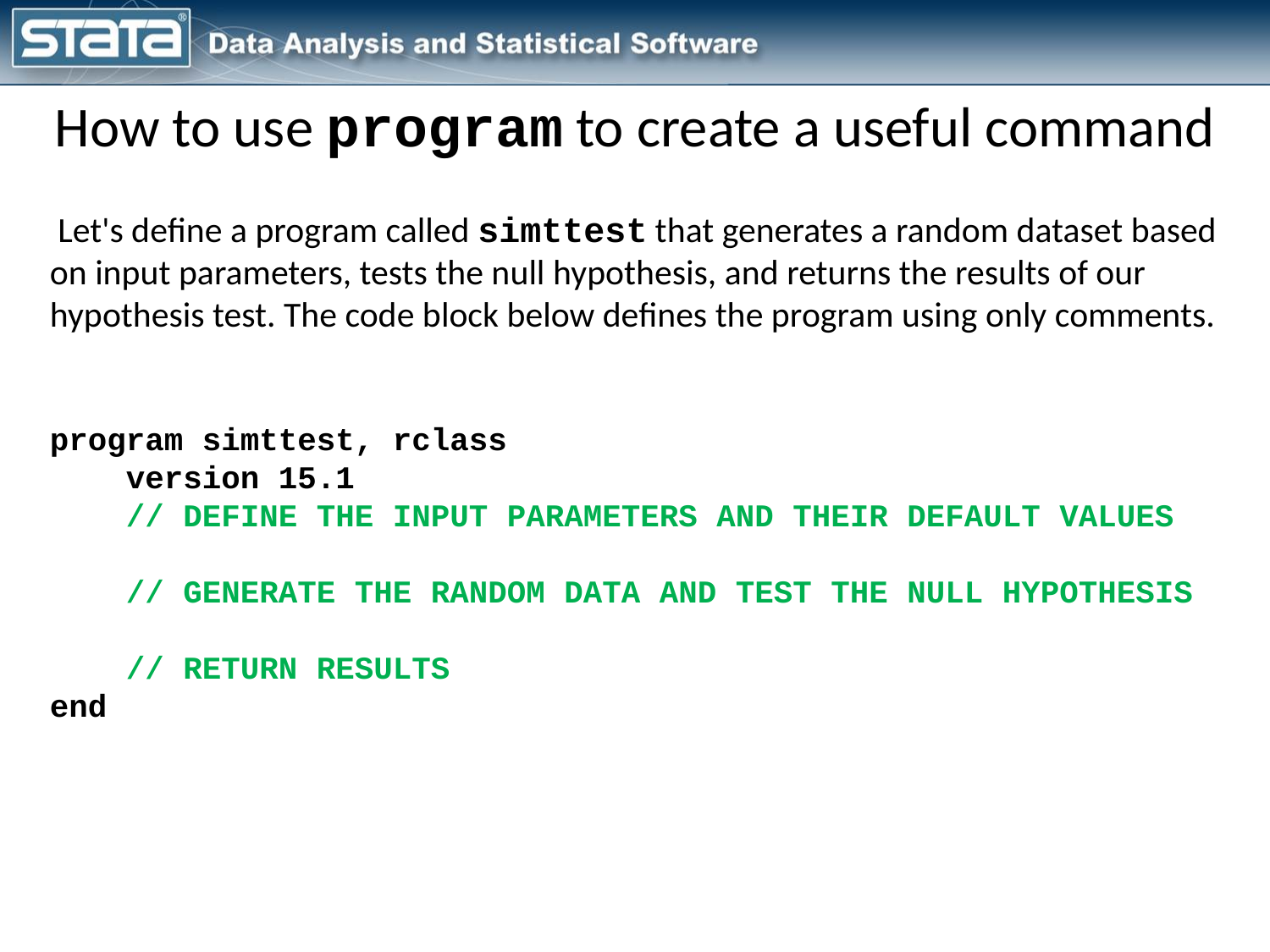

How to use program to create a useful command
 Let's define a program called simttest that generates a random dataset based on input parameters, tests the null hypothesis, and returns the results of our hypothesis test. The code block below defines the program using only comments.

program simttest, rclass
    version 15.1
    // DEFINE THE INPUT PARAMETERS AND THEIR DEFAULT VALUES

    // GENERATE THE RANDOM DATA AND TEST THE NULL HYPOTHESIS

    // RETURN RESULTS
end